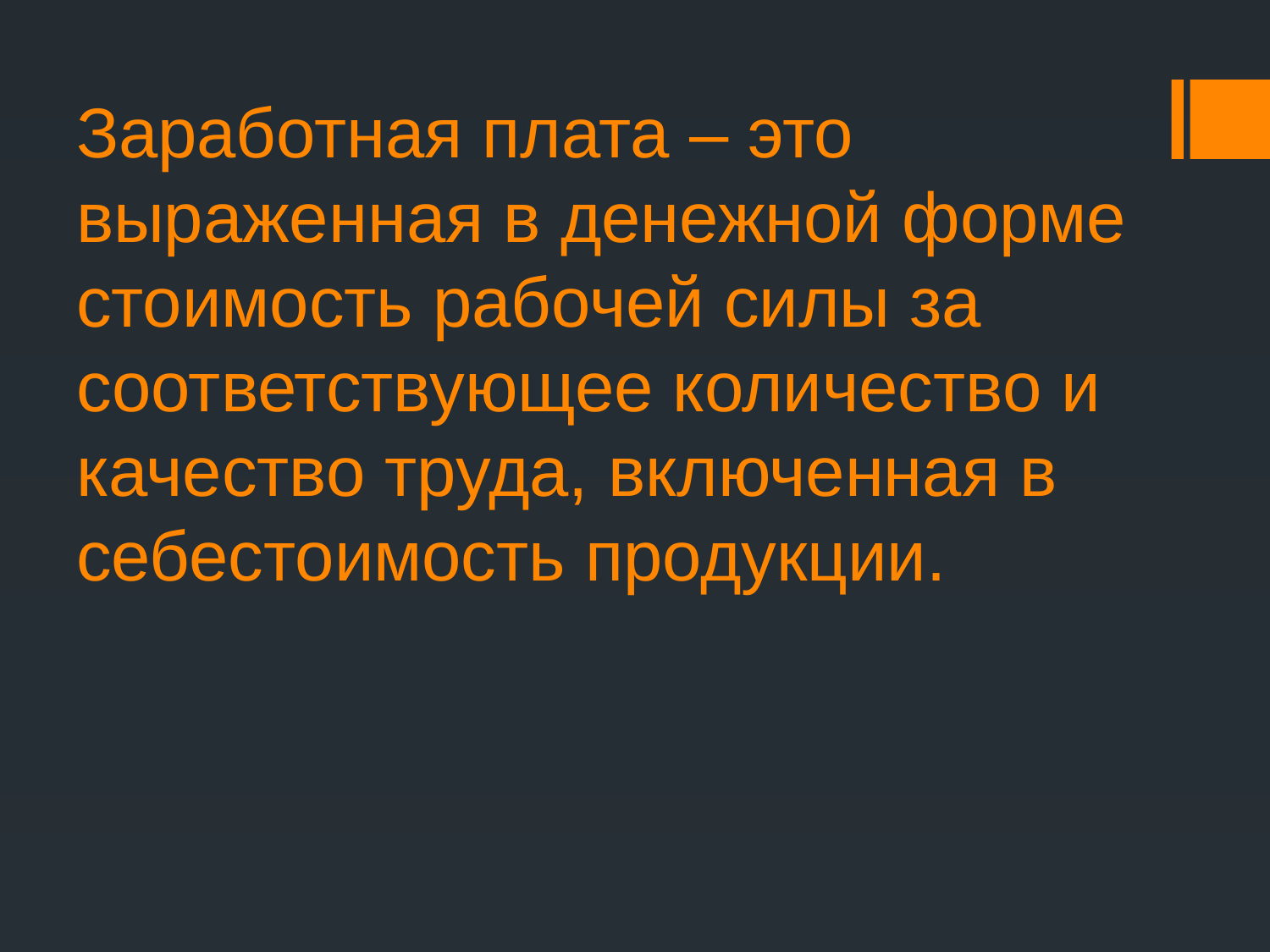

# Заработная плата – это выраженная в денежной форме стоимость рабочей силы за соответствующее количество и качество труда, включенная в себестоимость продукции.